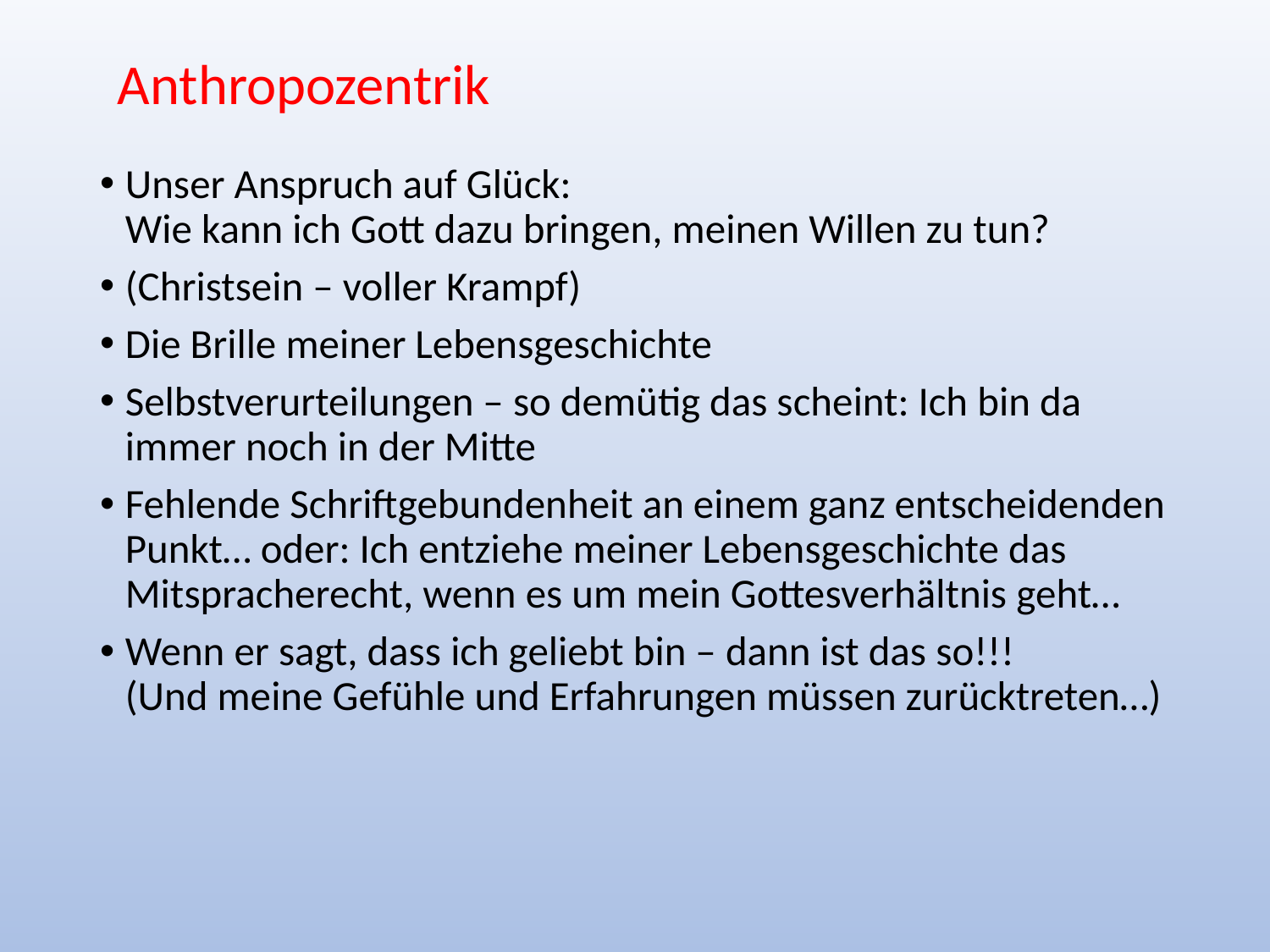

# Anthropozentrik
Unser Anspruch auf Glück:
Wie kann ich Gott dazu bringen, meinen Willen zu tun?
(Christsein – voller Krampf)
Die Brille meiner Lebensgeschichte
Selbstverurteilungen – so demütig das scheint: Ich bin da immer noch in der Mitte
Fehlende Schriftgebundenheit an einem ganz entscheidenden Punkt… oder: Ich entziehe meiner Lebensgeschichte das Mitspracherecht, wenn es um mein Gottesverhältnis geht…
Wenn er sagt, dass ich geliebt bin – dann ist das so!!!
(Und meine Gefühle und Erfahrungen müssen zurücktreten…)